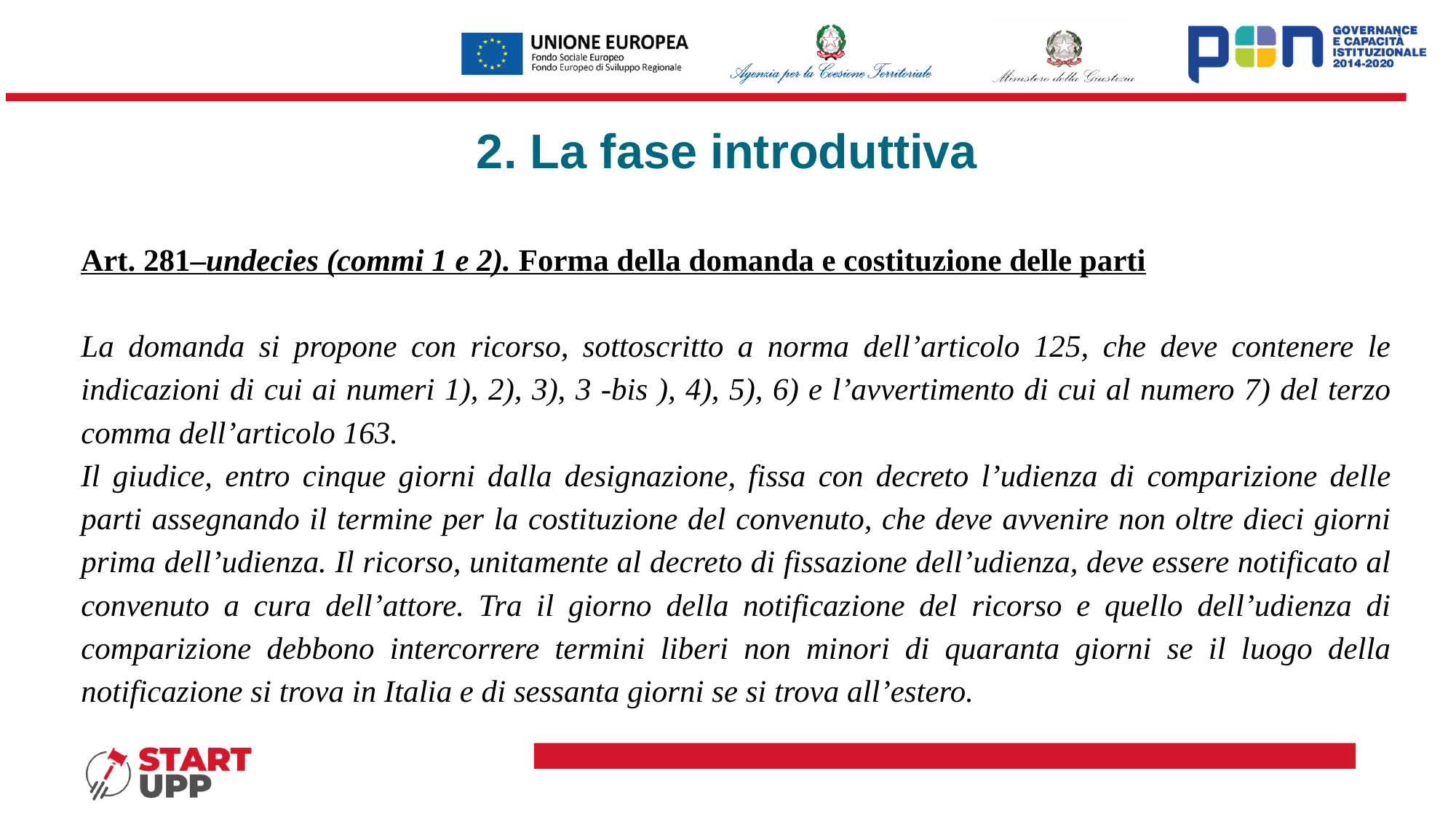

# 2. La fase introduttiva
Art. 281–undecies (commi 1 e 2). Forma della domanda e costituzione delle parti

La domanda si propone con ricorso, sottoscritto a norma dell’articolo 125, che deve contenere le indicazioni di cui ai numeri 1), 2), 3), 3 -bis ), 4), 5), 6) e l’avvertimento di cui al numero 7) del terzo comma dell’articolo 163.
Il giudice, entro cinque giorni dalla designazione, fissa con decreto l’udienza di comparizione delle parti assegnando il termine per la costituzione del convenuto, che deve avvenire non oltre dieci giorni prima dell’udienza. Il ricorso, unitamente al decreto di fissazione dell’udienza, deve essere notificato al convenuto a cura dell’attore. Tra il giorno della notificazione del ricorso e quello dell’udienza di comparizione debbono intercorrere termini liberi non minori di quaranta giorni se il luogo della notificazione si trova in Italia e di sessanta giorni se si trova all’estero.